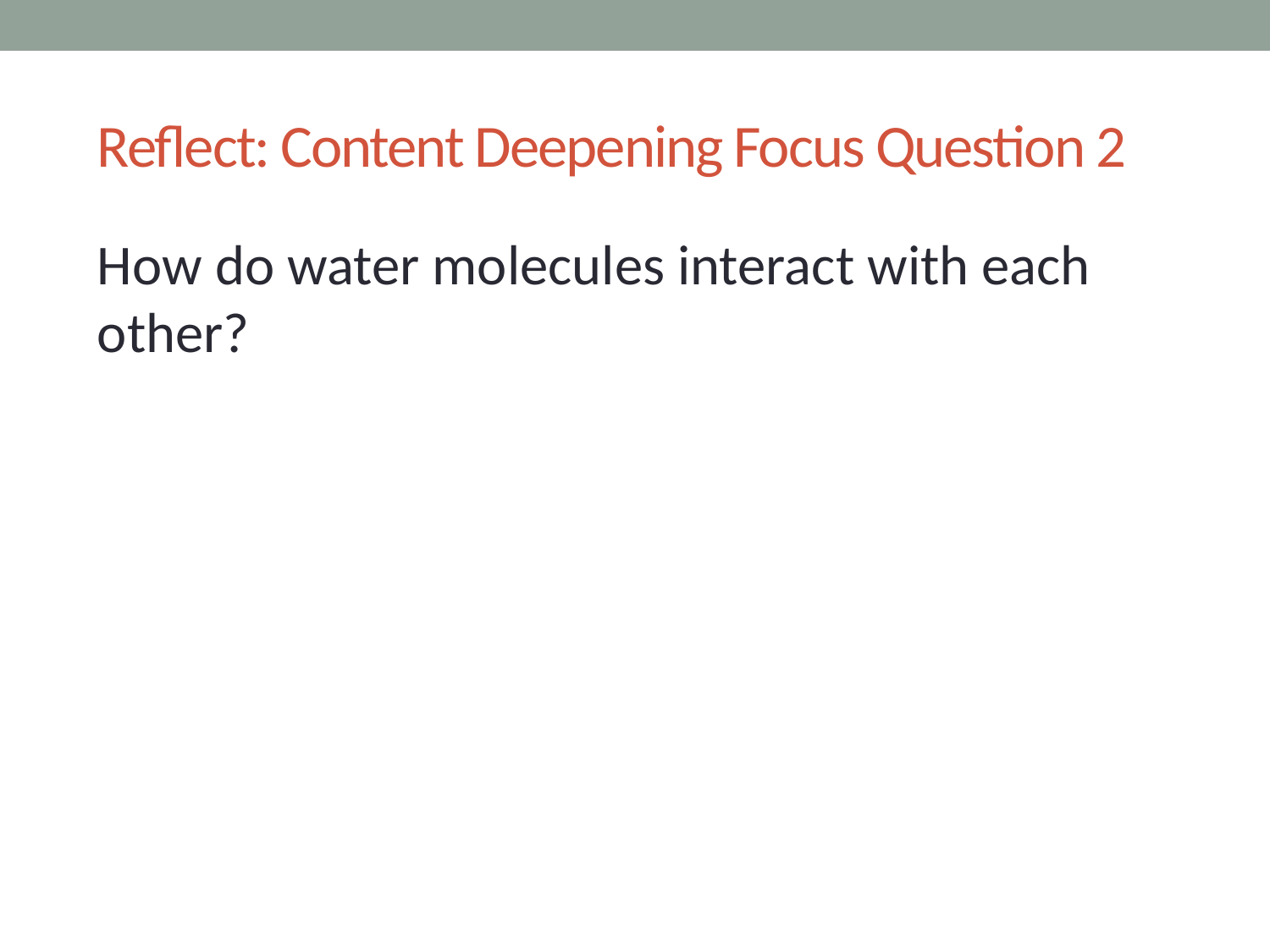

# Reflect: Content Deepening Focus Question 2
How do water molecules interact with each other?